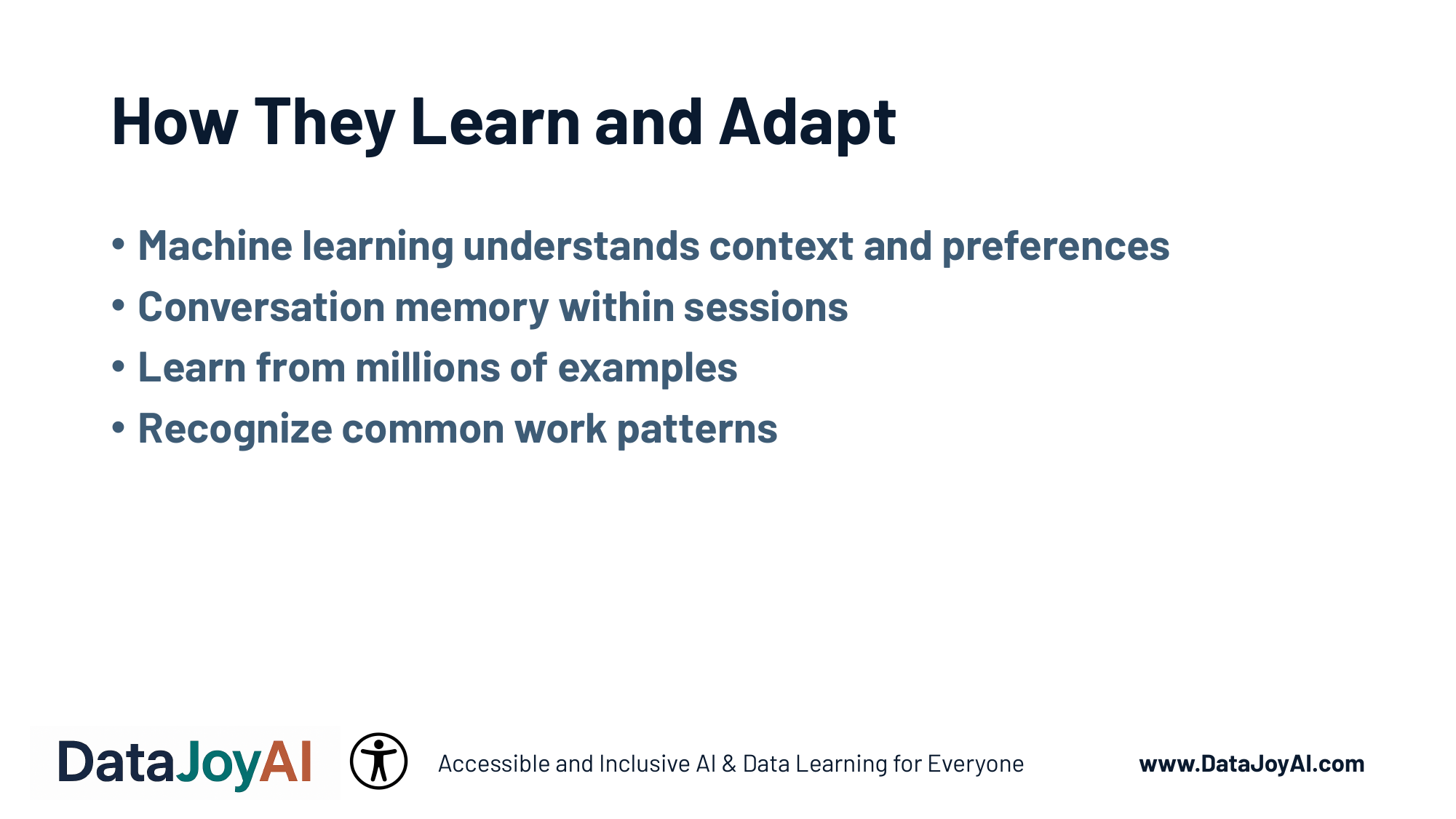

# How They Learn and Adapt
Machine learning understands context and preferences
Conversation memory within sessions
Learn from millions of examples
Recognize common work patterns